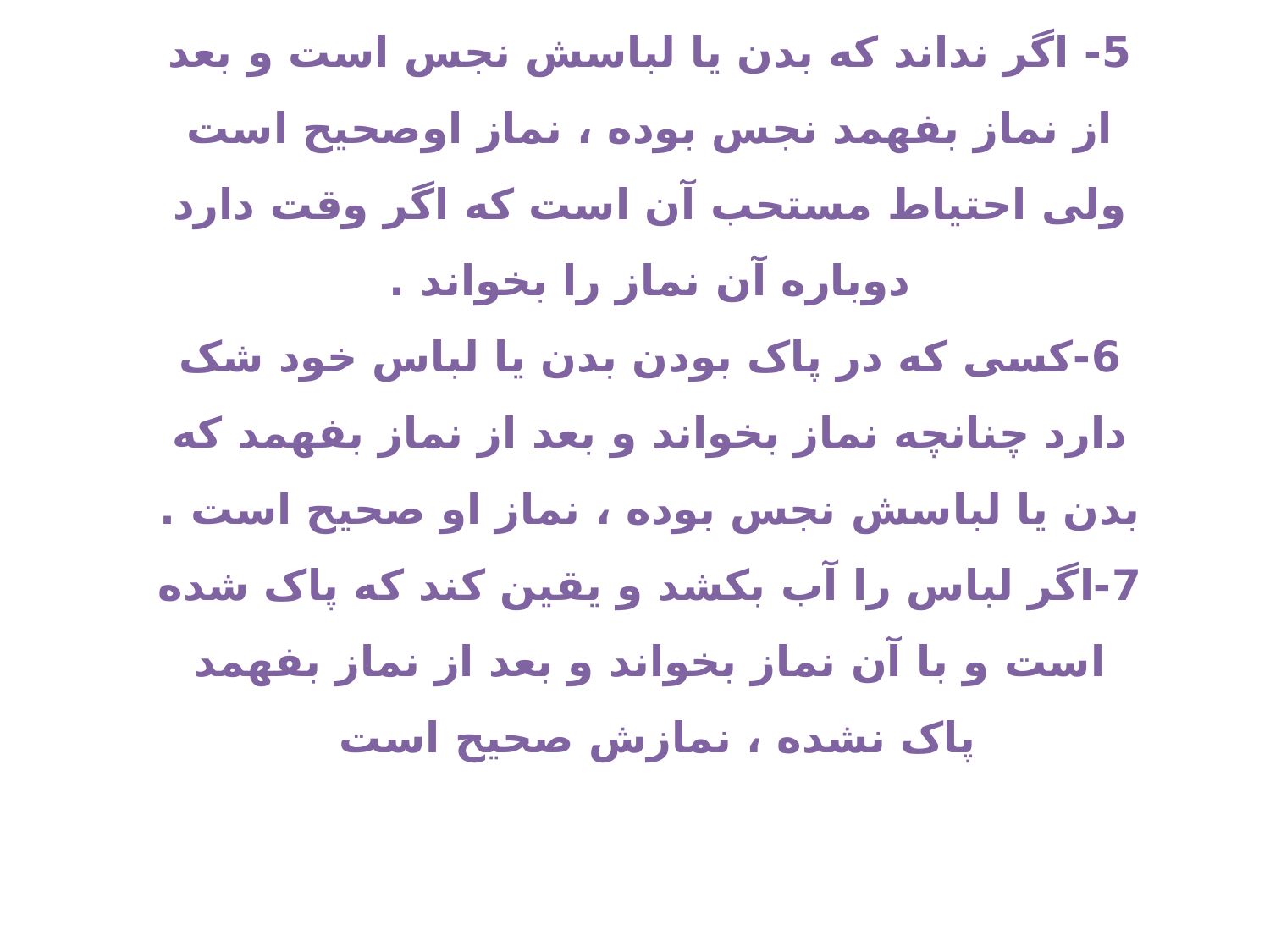

5- اگر نداند که بدن یا لباسش نجس است و بعد از نماز بفهمد نجس بوده ، نماز اوصحیح است ولی احتیاط مستحب آن است که اگر وقت دارد دوباره آن نماز را بخواند .
6-کسی که در پاک بودن بدن یا لباس خود شک دارد چنانچه نماز بخواند و بعد از نماز بفهمد که بدن یا لباسش نجس بوده ، نماز او صحیح است .
7-اگر لباس را آب بکشد و یقین کند که پاک شده است و با آن نماز بخواند و بعد از نماز بفهمد پاک نشده ، نمازش صحیح است